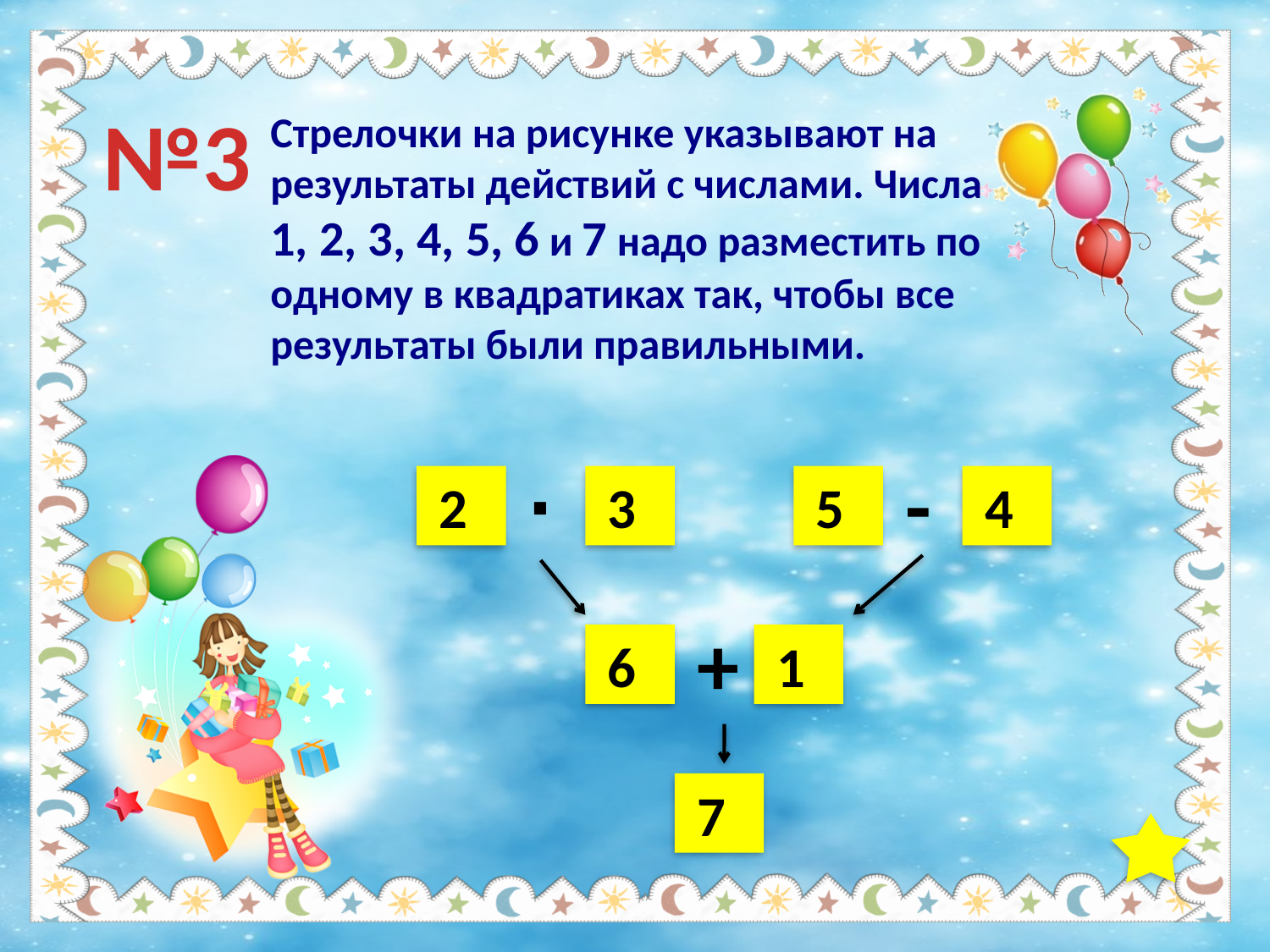

№3
Стрелочки на рисунке указывают на результаты действий с числами. Числа
1, 2, 3, 4, 5, 6 и 7 надо разместить по одному в квадратиках так, чтобы все результаты были правильными.
∙
-

2

3

5

4
+

6

1

7